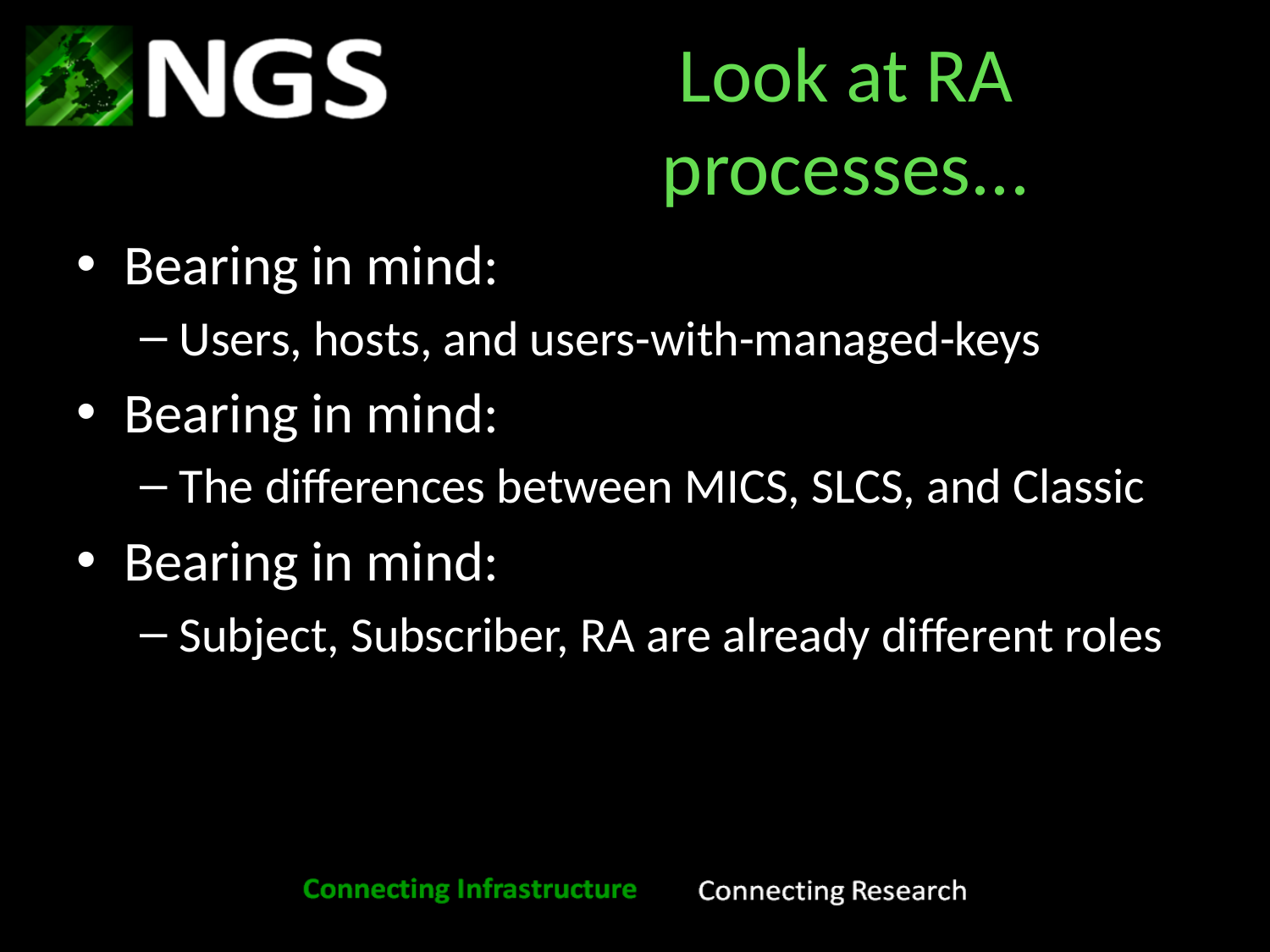

# Look at RA processes...
Bearing in mind:
Users, hosts, and users-with-managed-keys
Bearing in mind:
The differences between MICS, SLCS, and Classic
Bearing in mind:
Subject, Subscriber, RA are already different roles